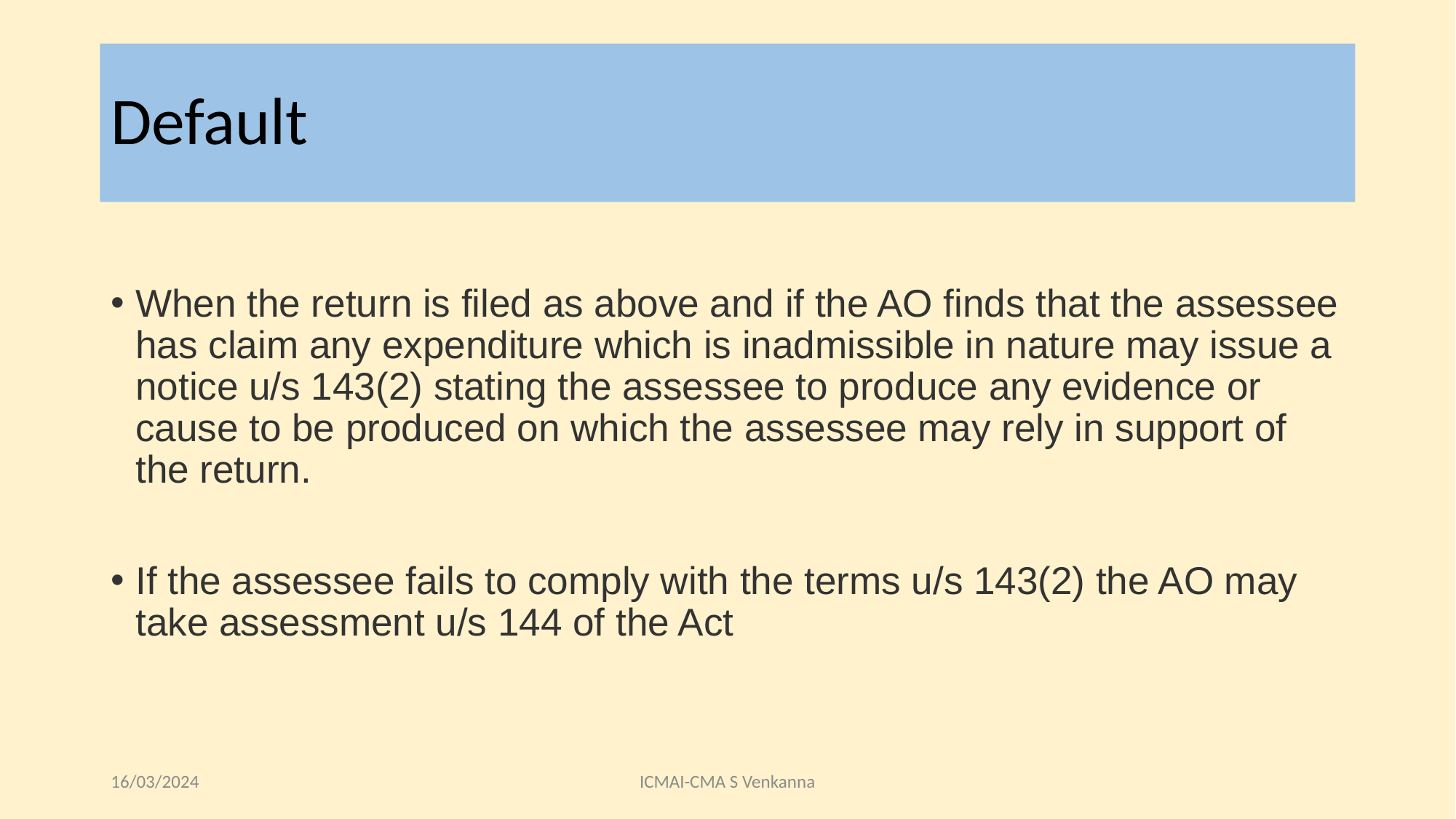

# Default

When the return is filed as above and if the AO finds that the assessee has claim any expenditure which is inadmissible in nature may issue a notice u/s 143(2) stating the assessee to produce any evidence or cause to be produced on which the assessee may rely in support of the return.

If the assessee fails to comply with the terms u/s 143(2) the AO may take assessment u/s 144 of the Act
16/03/2024
ICMAI-CMA S Venkanna